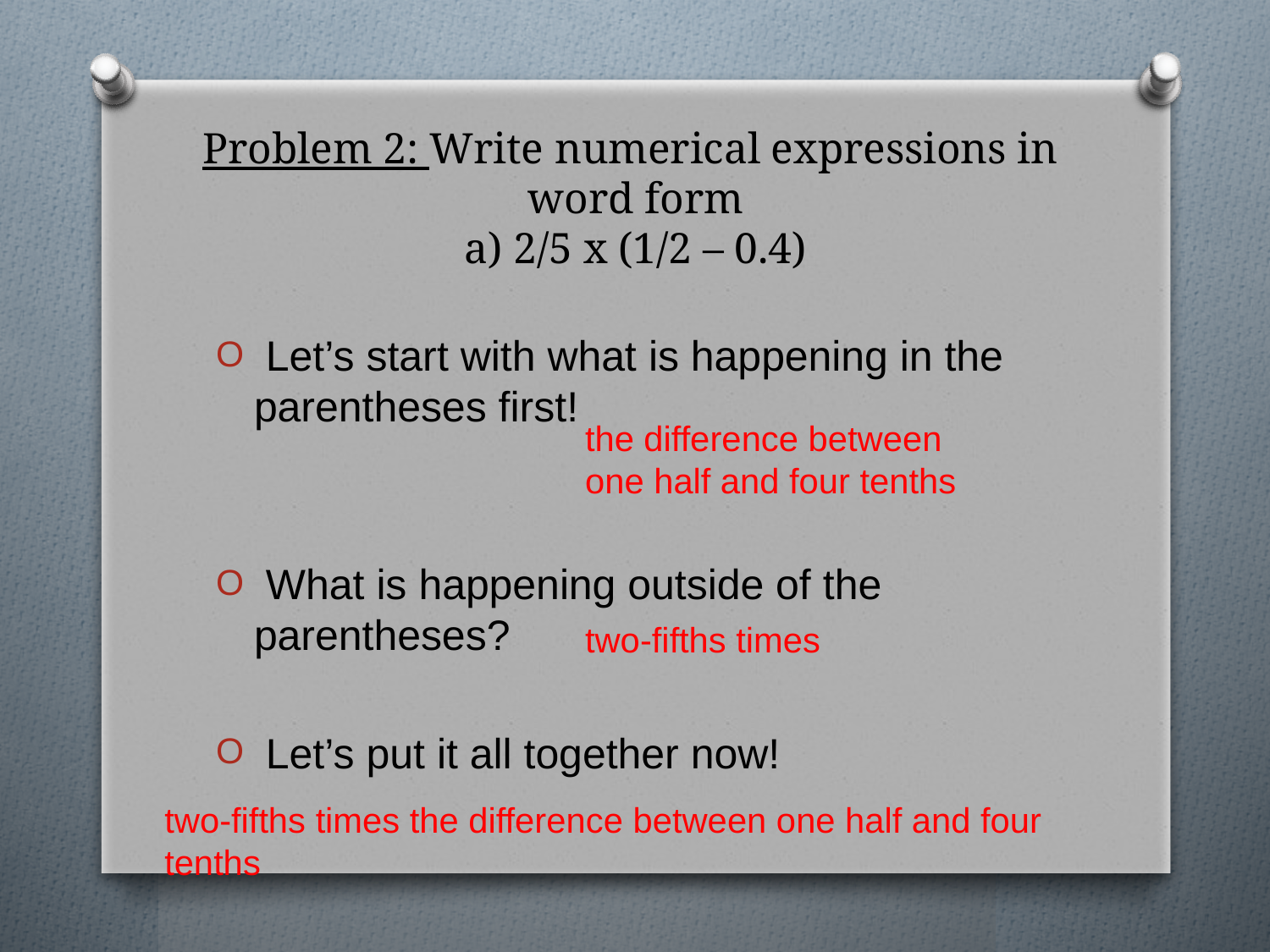

# Problem 2: Write numerical expressions in word form a) 2/5 x (1/2 – 0.4)
 Let’s start with what is happening in the parentheses first!

 What is happening outside of the parentheses?

 Let’s put it all together now!
the difference between one half and four tenths
two-fifths times
two-fifths times the difference between one half and four tenths